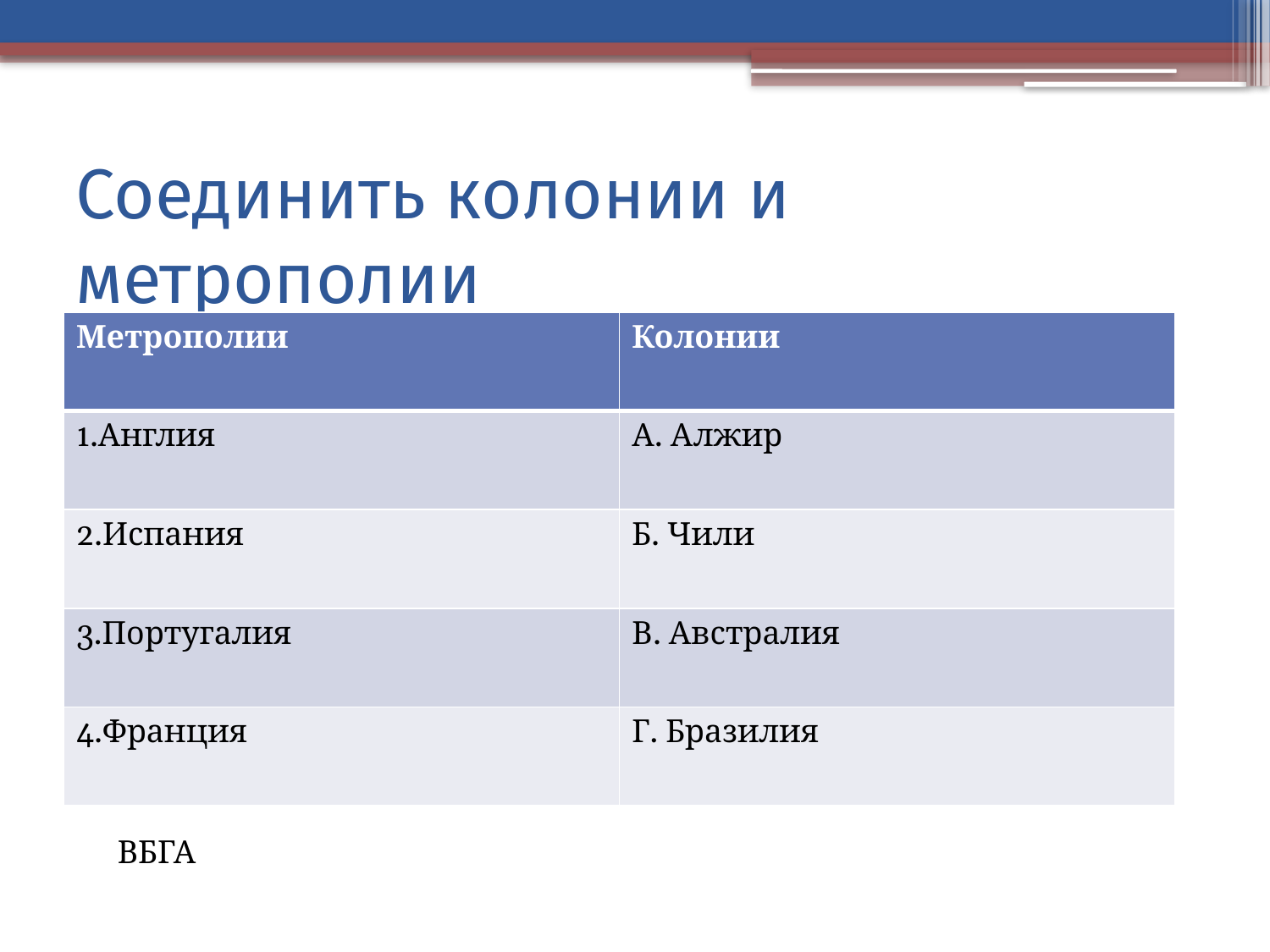

# Соединить колонии и метрополии
| Метрополии | Колонии |
| --- | --- |
| 1.Англия | А. Алжир |
| 2.Испания | Б. Чили |
| 3.Португалия | В. Австралия |
| 4.Франция | Г. Бразилия |
ВБГА